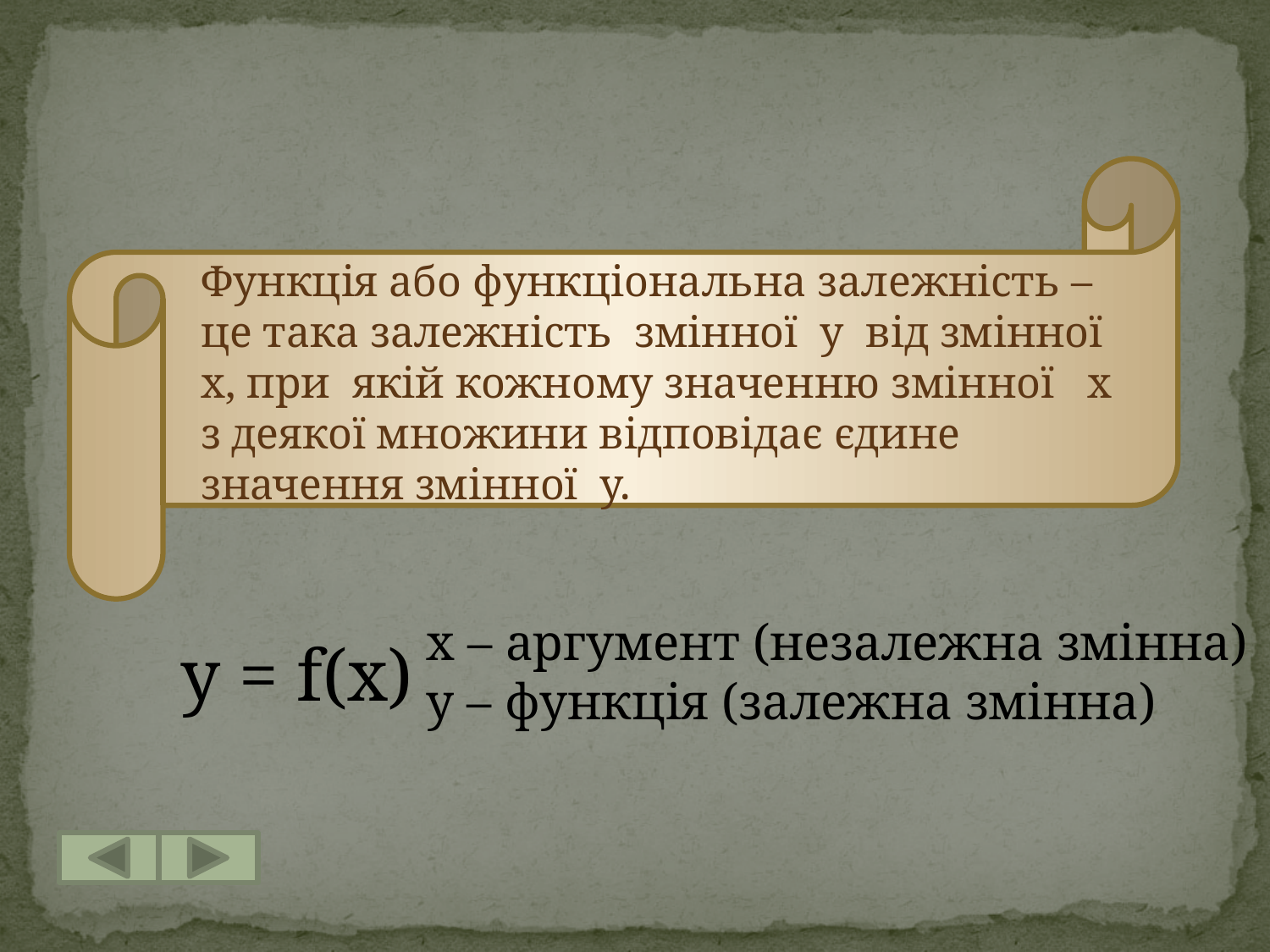

Функція або функціональна залежність – це така залежність  змінної  у  від змінної  х, при  якій кожному значенню змінної   х  з деякої множини відповідає єдине значення змінної  у.
x – аргумент (незалежна змінна)
у – функція (залежна змінна)
y = f(x)